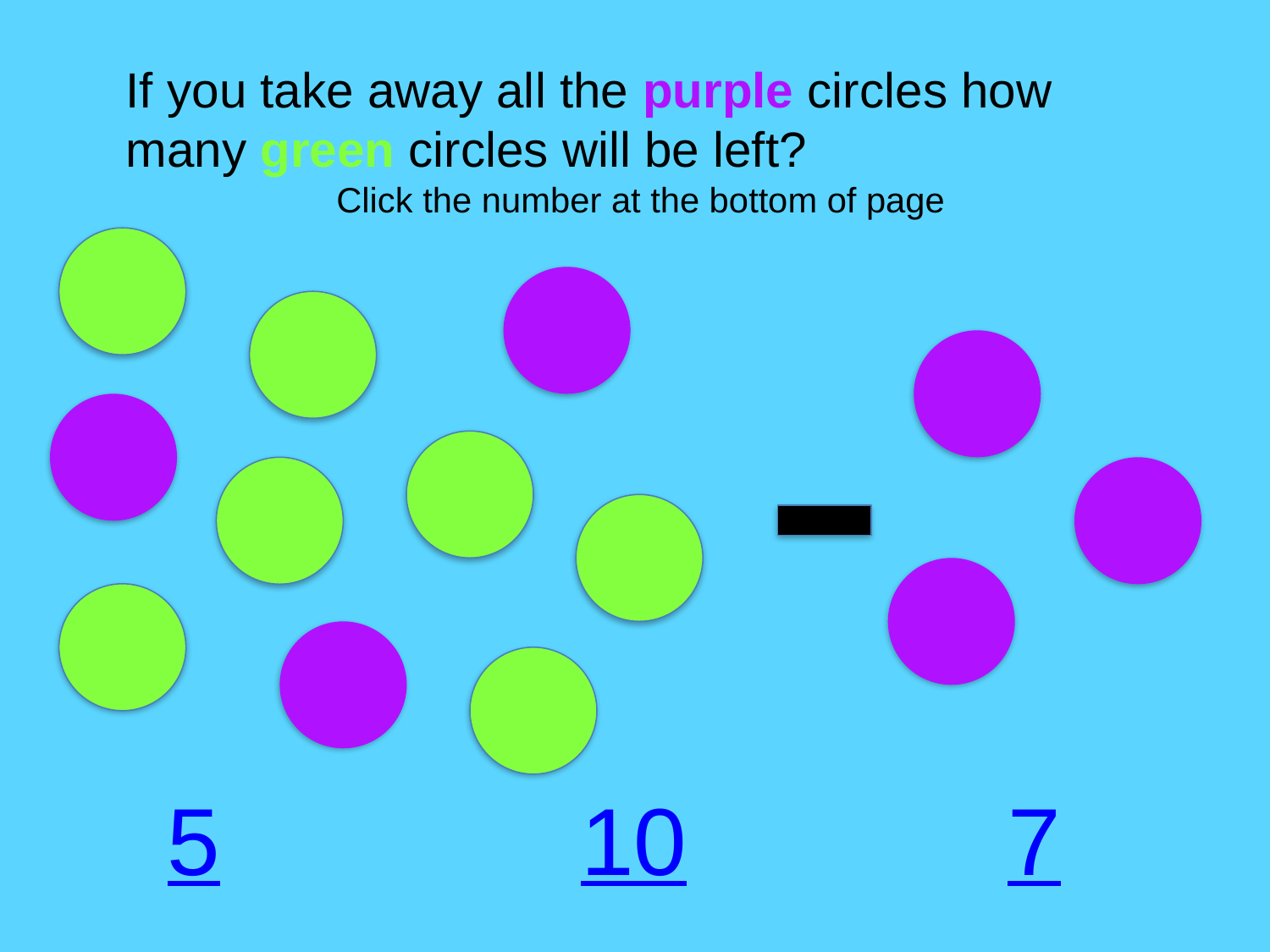

If you take away all the purple circles how many green circles will be left?
Click the number at the bottom of page

5
10
7